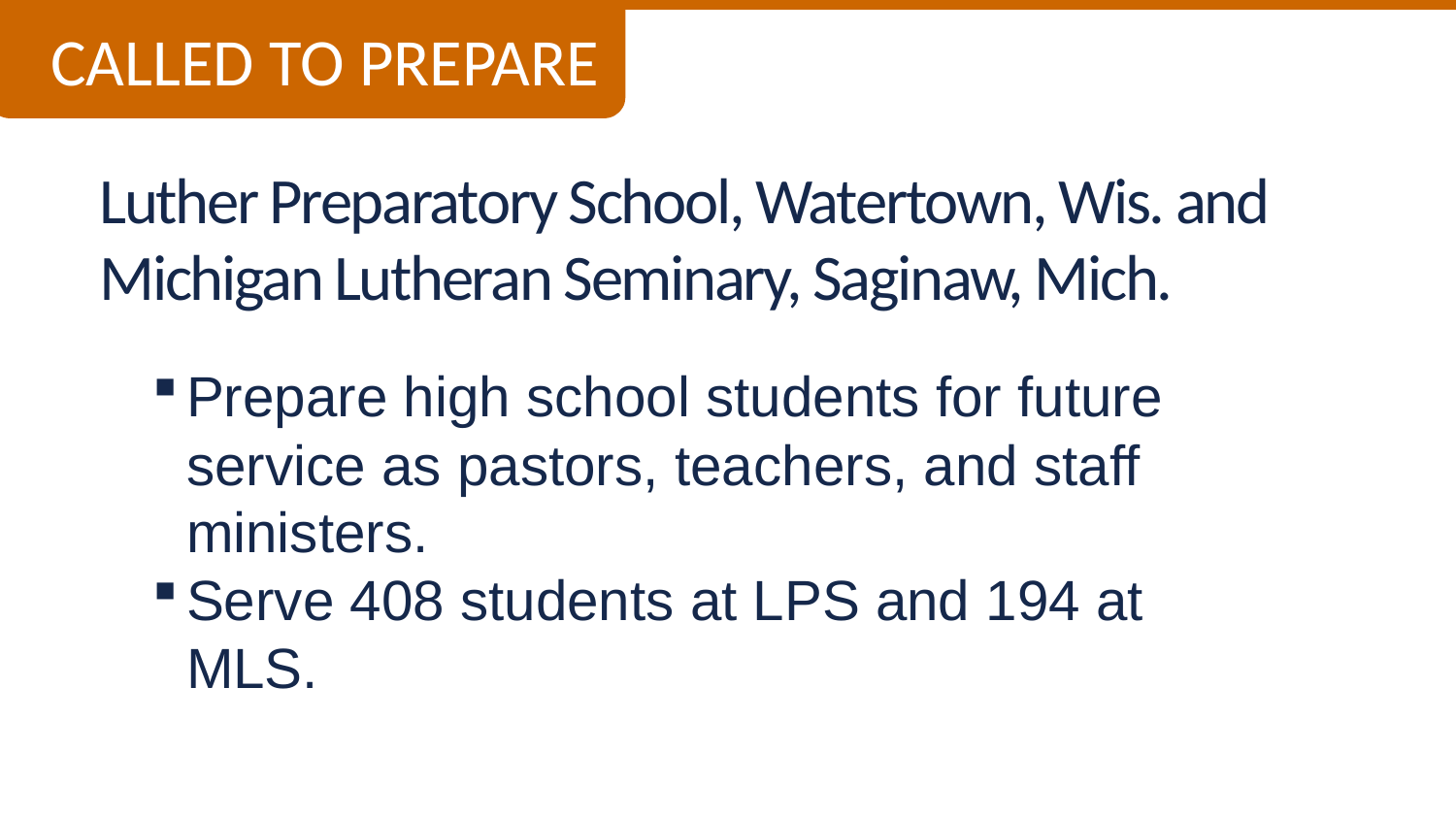

CALLED TO PREPARE
Luther Preparatory School, Watertown, Wis. and Michigan Lutheran Seminary, Saginaw, Mich.

Prepare high school students for future service as pastors, teachers, and staff ministers.
Serve 408 students at LPS and 194 at MLS.